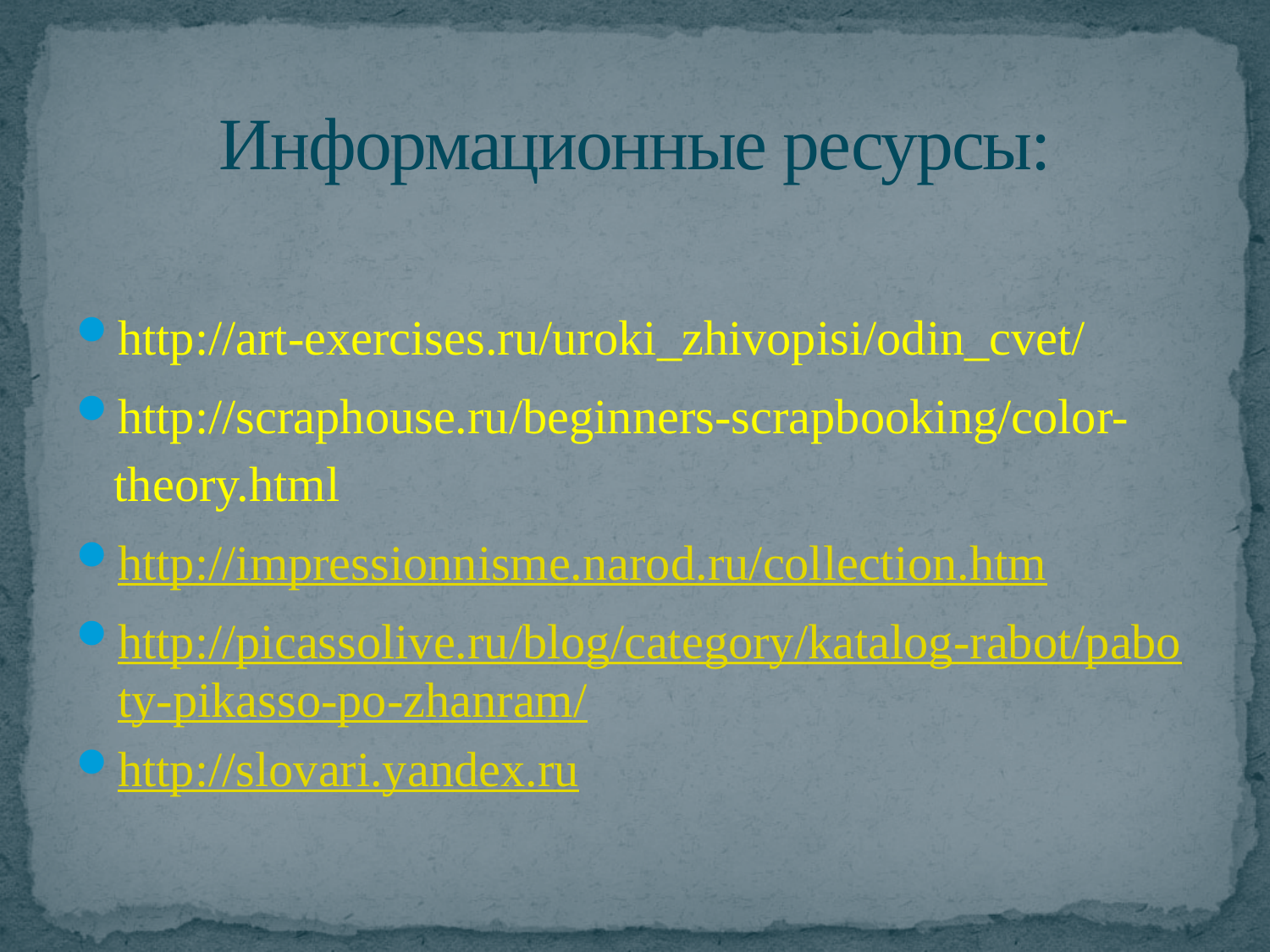

# Информационные ресурсы:

http://art-exercises.ru/uroki_zhivopisi/odin_cvet/
http://scraphouse.ru/beginners-scrapbooking/color-theory.html
http://impressionnisme.narod.ru/collection.htm
http://picassolive.ru/blog/category/katalog-rabot/paboty-pikasso-po-zhanram/
http://slovari.yandex.ru